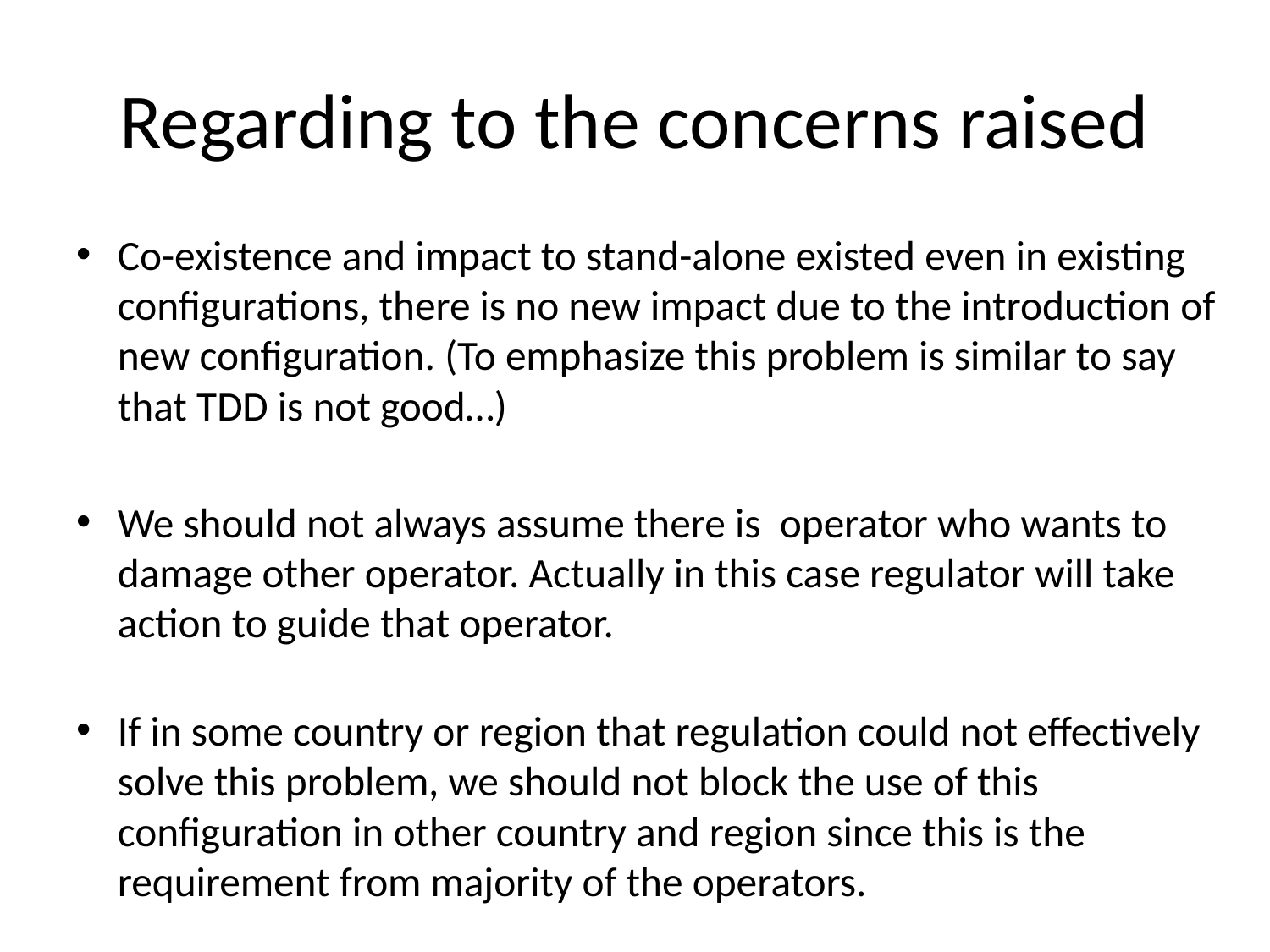

# Regarding to the concerns raised
Co-existence and impact to stand-alone existed even in existing configurations, there is no new impact due to the introduction of new configuration. (To emphasize this problem is similar to say that TDD is not good…)

We should not always assume there is  operator who wants to damage other operator. Actually in this case regulator will take action to guide that operator.

If in some country or region that regulation could not effectively solve this problem, we should not block the use of this configuration in other country and region since this is the requirement from majority of the operators.